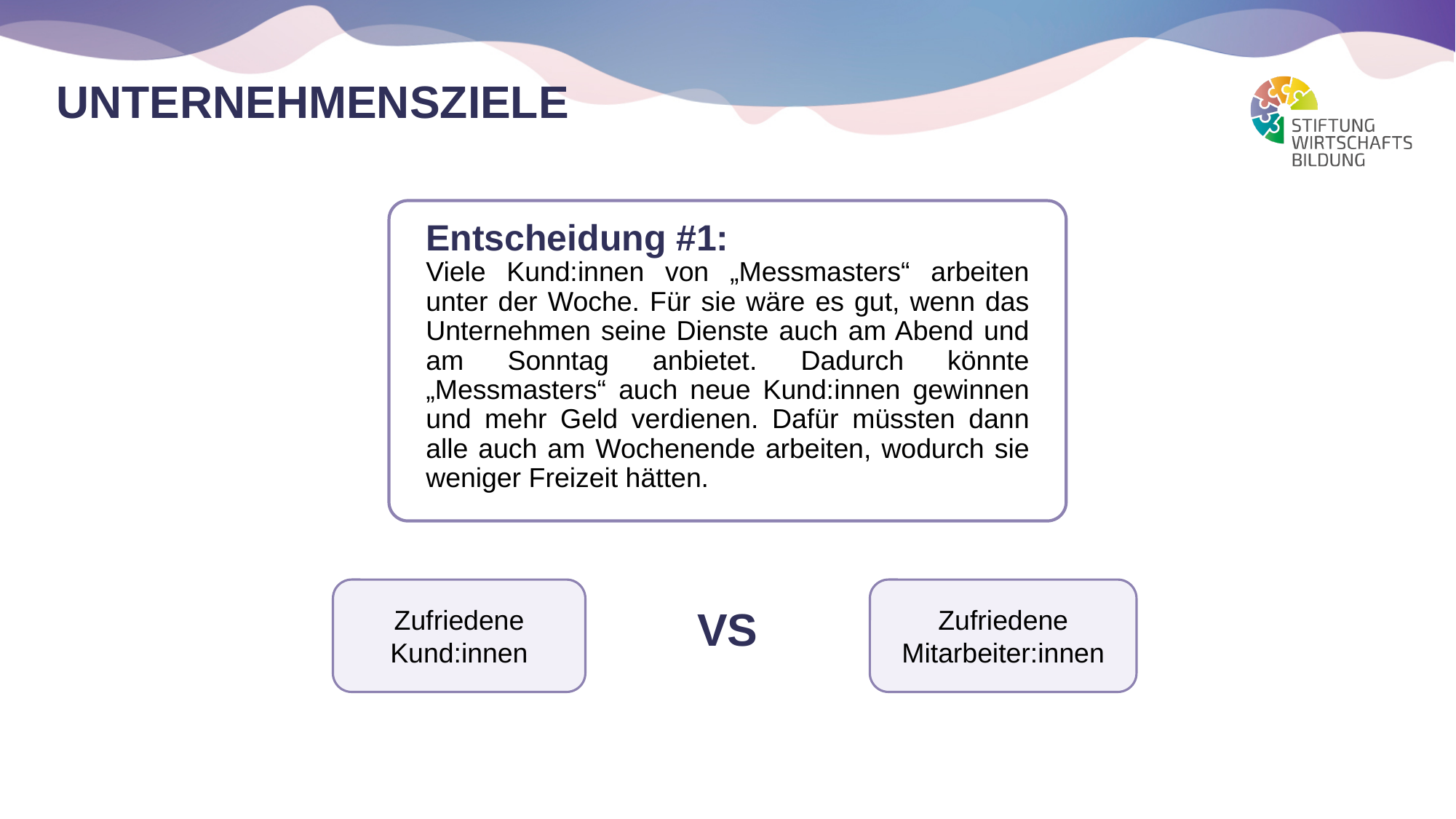

# Unternehmensziele

Entscheidung #1:
Viele Kund:innen von „Messmasters“ arbeiten unter der Woche. Für sie wäre es gut, wenn das Unternehmen seine Dienste auch am Abend und am Sonntag anbietet. Dadurch könnte „Messmasters“ auch neue Kund:innen gewinnen und mehr Geld verdienen. Dafür müssten dann alle auch am Wochenende arbeiten, wodurch sie weniger Freizeit hätten.
Zufriedene Kund:innen
Zufriedene Mitarbeiter:innen
VS